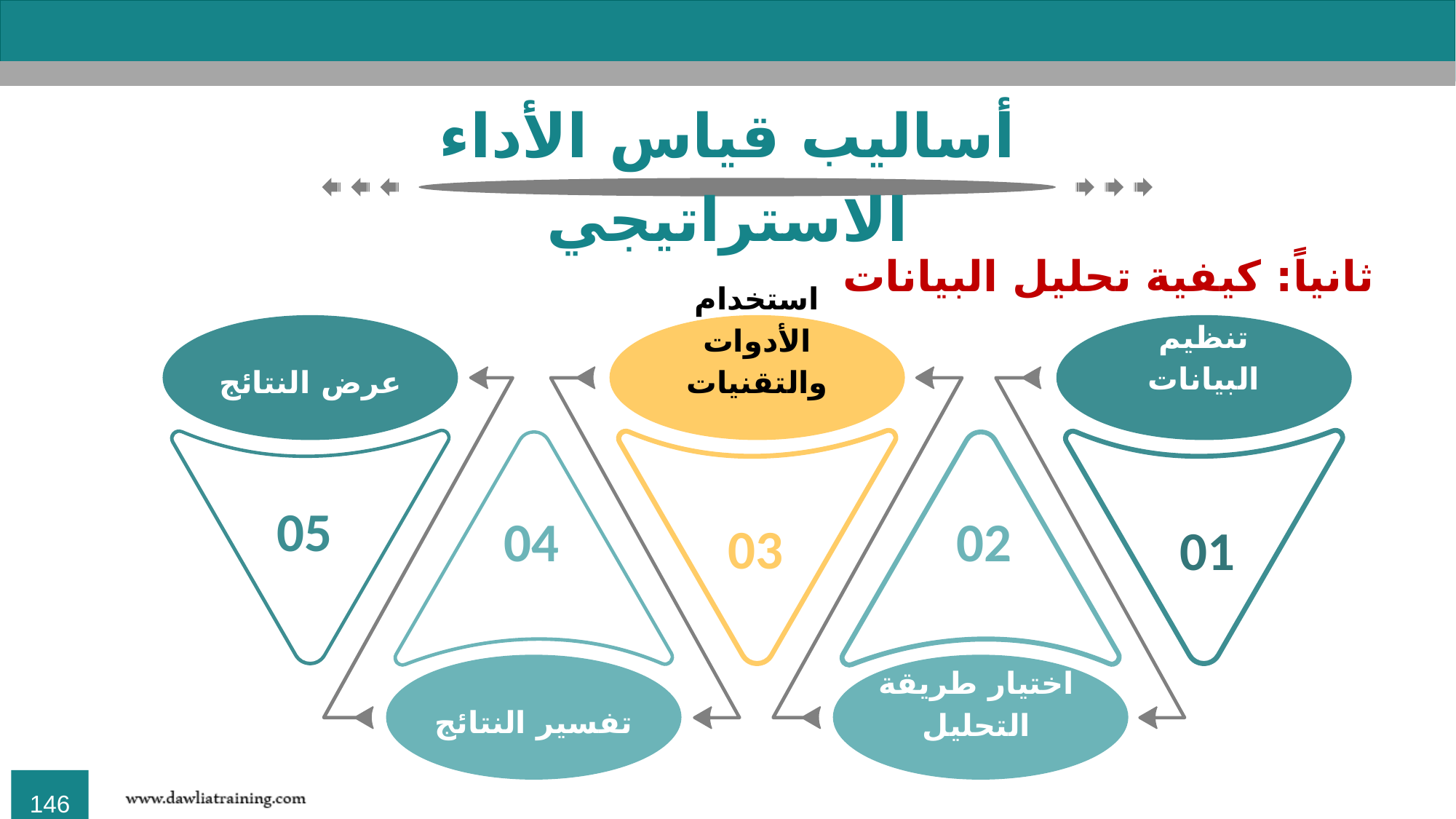

أساليب قياس الأداء الاستراتيجي

ثانياً: كيفية تحليل البيانات
استخدام الأدوات والتقنيات

03

عرض النتائج

05

تنظيم البيانات

01

04

تفسير النتائج

02

اختيار طريقة التحليل